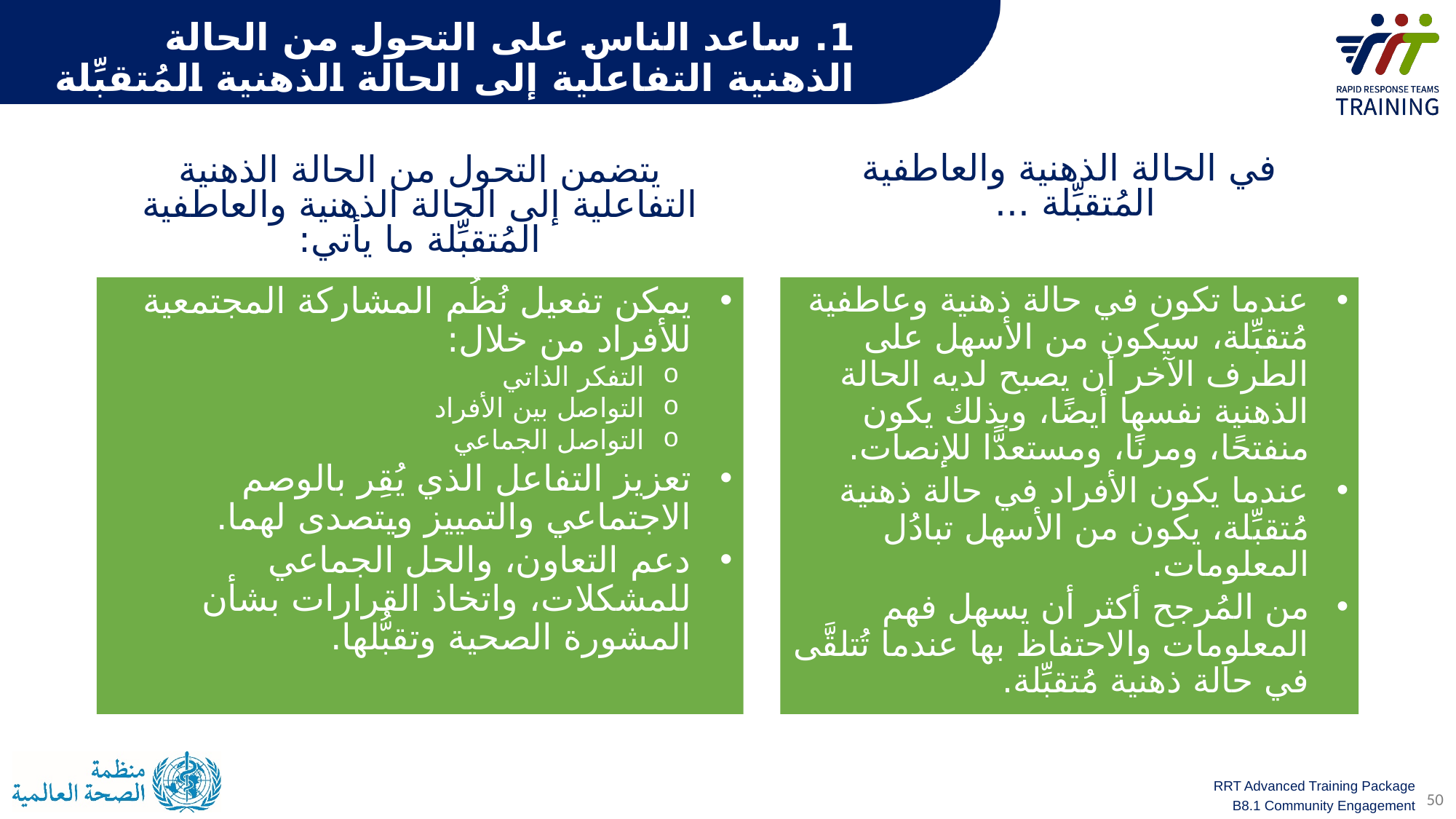

# 1. ساعد الناس على التحول من الحالة الذهنية التفاعلية إلى الحالة الذهنية المُتقبِّلة
يتضمن التحول من الحالة الذهنية التفاعلية إلى الحالة الذهنية والعاطفية المُتقبِّلة ما يأتي:
في الحالة الذهنية والعاطفية المُتقبِّلة ...

يمكن تفعيل نُظُم المشاركة المجتمعية للأفراد من خلال:
التفكر الذاتي
التواصل بين الأفراد
التواصل الجماعي
تعزيز التفاعل الذي يُقِر بالوصم الاجتماعي والتمييز ويتصدى لهما.
دعم التعاون، والحل الجماعي للمشكلات، واتخاذ القرارات بشأن المشورة الصحية وتقبُّلها.

عندما تكون في حالة ذهنية وعاطفية مُتقبِّلة، سيكون من الأسهل على الطرف الآخر أن يصبح لديه الحالة الذهنية نفسها أيضًا، وبذلك يكون منفتحًا، ومرنًا، ومستعدًّا للإنصات.
عندما يكون الأفراد في حالة ذهنية مُتقبِّلة، يكون من الأسهل تبادُل المعلومات.
من المُرجح أكثر أن يسهل فهم المعلومات والاحتفاظ بها عندما تُتلقَّى في حالة ذهنية مُتقبِّلة.